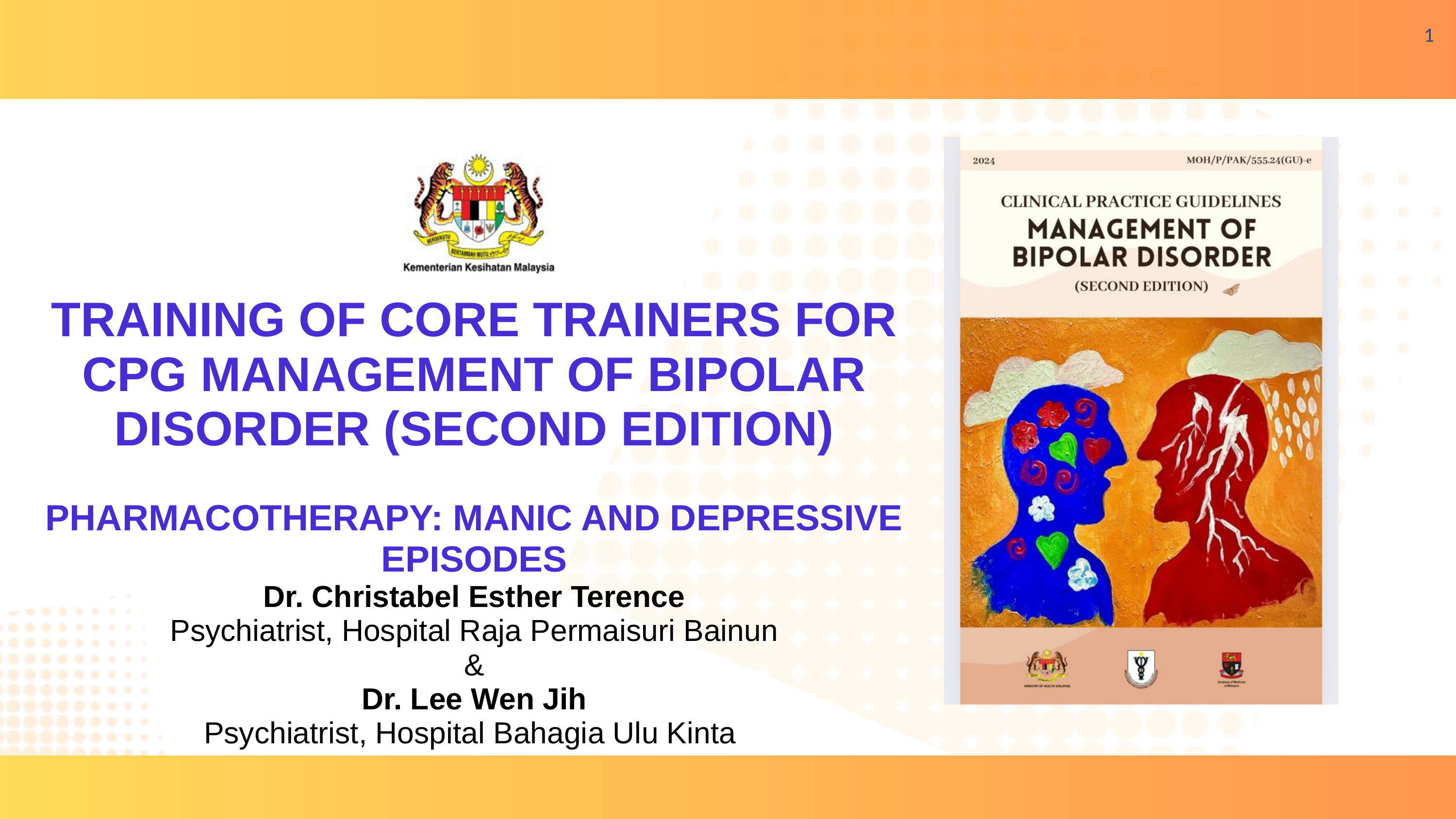

1

TRAINING OF CORE TRAINERS FOR CPG MANAGEMENT OF BIPOLAR DISORDER (SECOND EDITION)

PHARMACOTHERAPY: MANIC AND DEPRESSIVE EPISODES
Dr. Christabel Esther Terence
Psychiatrist, Hospital Raja Permaisuri Bainun
&
Dr. Lee Wen Jih
Psychiatrist, Hospital Bahagia Ulu Kinta